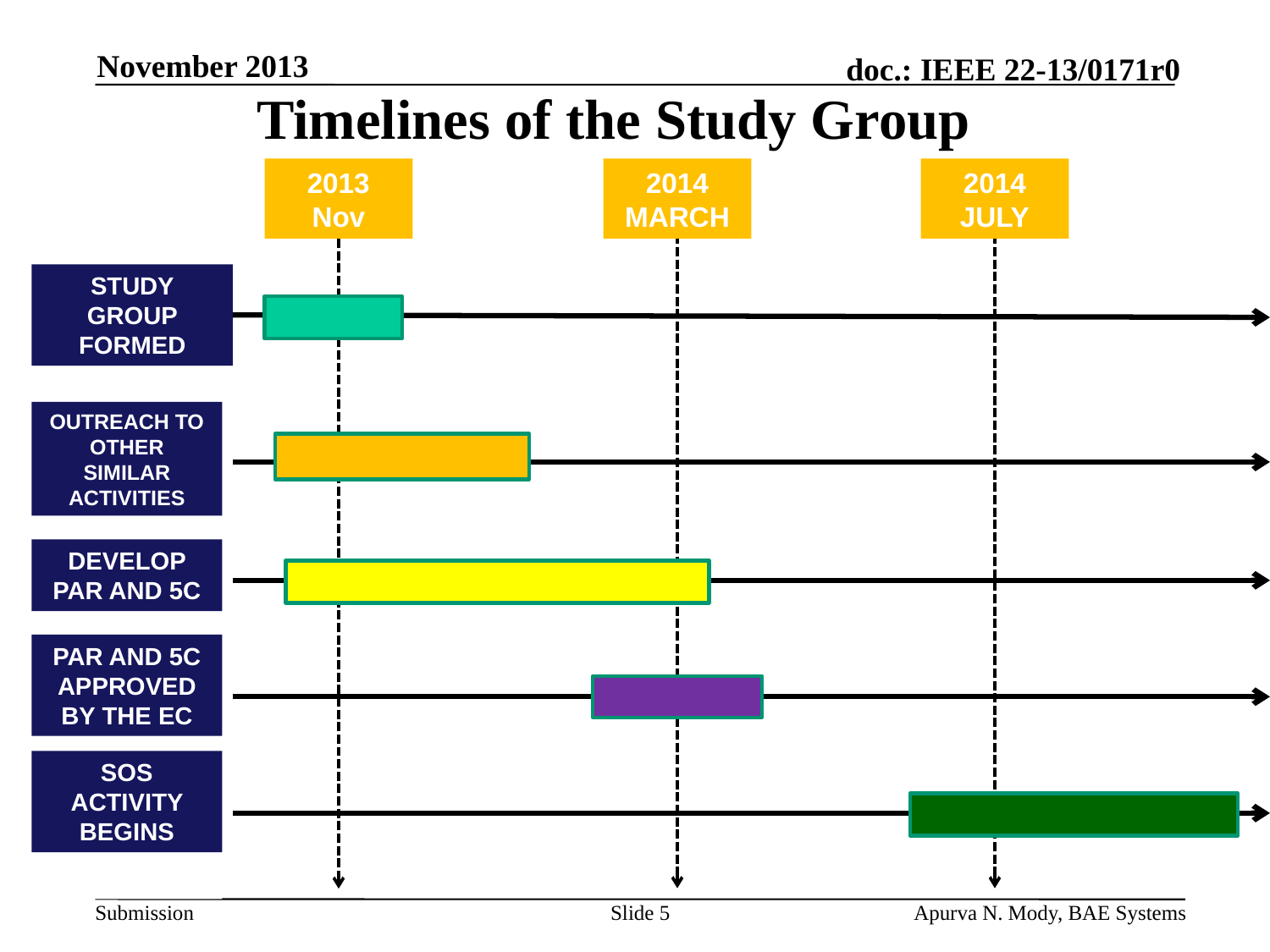

November 2013
# Timelines of the Study Group
2013 Nov
2014 MARCH
2014 JULY
..
STUDY GROUP FORMED

OUTREACH TO OTHER SIMILAR ACTIVITIES

DEVELOP PAR AND 5C

PAR AND 5C APPROVED BY THE EC

SOS ACTIVITY BEGINS

Slide 5
Apurva N. Mody, BAE Systems